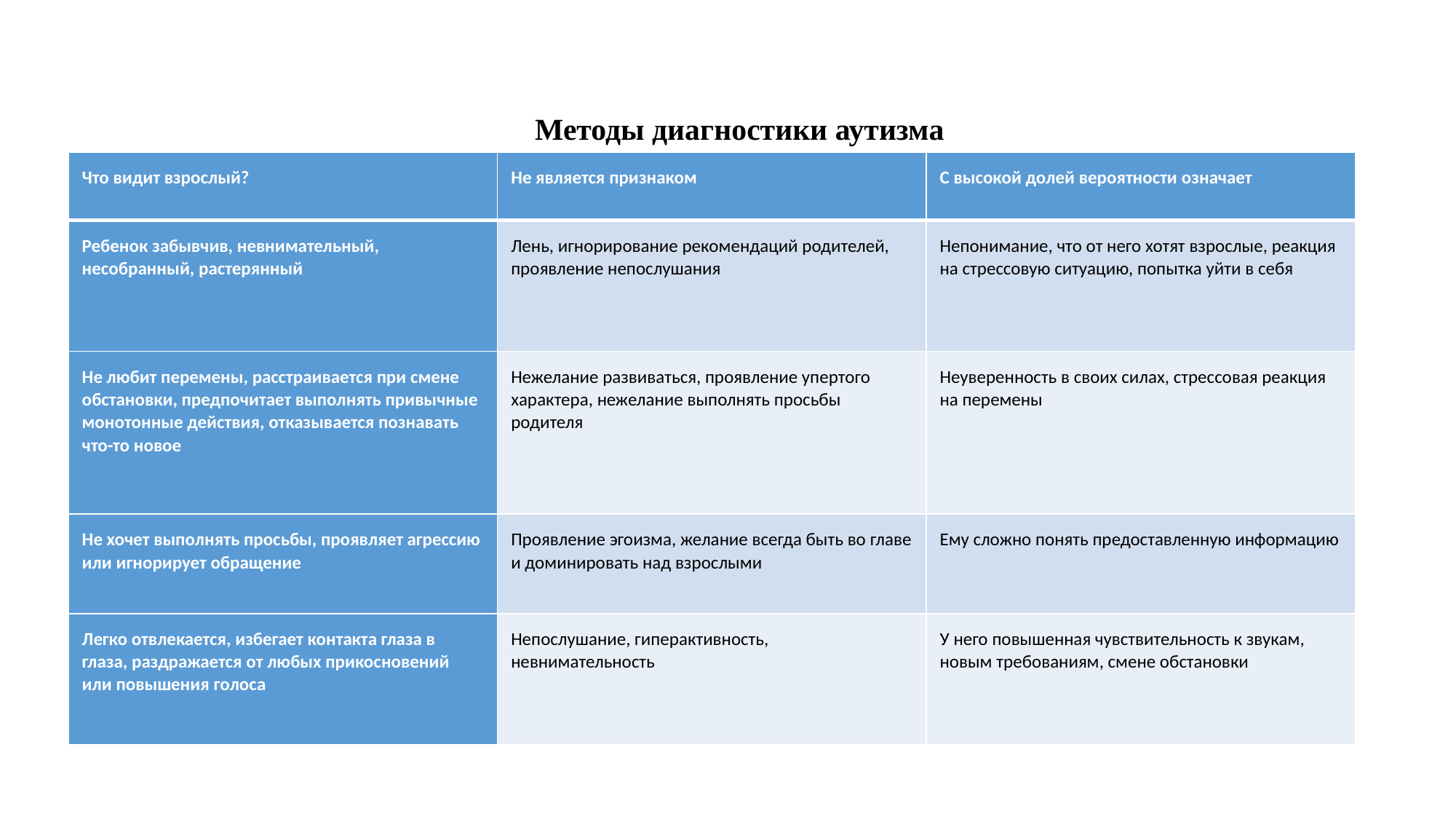

Методы диагностики аутизма
| Что видит взрослый? | Не является признаком | С высокой долей вероятности означает |
| --- | --- | --- |
| Ребенок забывчив, невнимательный, несобранный, растерянный | Лень, игнорирование рекомендаций родителей, проявление непослушания | Непонимание, что от него хотят взрослые, реакция на стрессовую ситуацию, попытка уйти в себя |
| Не любит перемены, расстраивается при смене обстановки, предпочитает выполнять привычные монотонные действия, отказывается познавать что-то новое | Нежелание развиваться, проявление упертого характера, нежелание выполнять просьбы родителя | Неуверенность в своих силах, стрессовая реакция на перемены |
| Не хочет выполнять просьбы, проявляет агрессию или игнорирует обращение | Проявление эгоизма, желание всегда быть во главе и доминировать над взрослыми | Ему сложно понять предоставленную информацию |
| Легко отвлекается, избегает контакта глаза в глаза, раздражается от любых прикосновений или повышения голоса | Непослушание, гиперактивность, невнимательность | У него повышенная чувствительность к звукам, новым требованиям, смене обстановки |